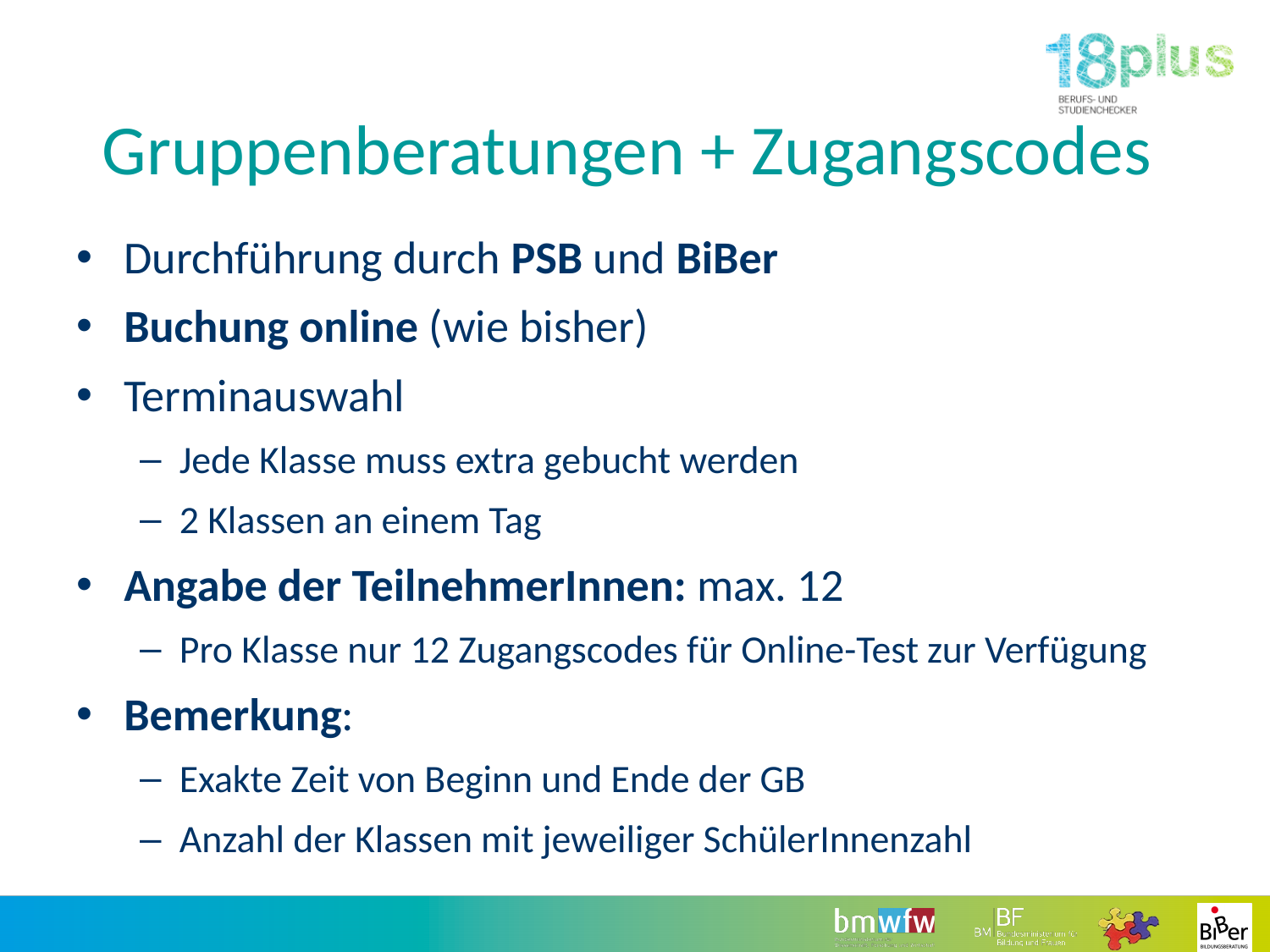

# Gruppenberatungen + Zugangscodes
Durchführung durch PSB und BiBer
Buchung online (wie bisher)
Terminauswahl
Jede Klasse muss extra gebucht werden
2 Klassen an einem Tag
Angabe der TeilnehmerInnen: max. 12
Pro Klasse nur 12 Zugangscodes für Online-Test zur Verfügung
Bemerkung:
Exakte Zeit von Beginn und Ende der GB
Anzahl der Klassen mit jeweiliger SchülerInnenzahl